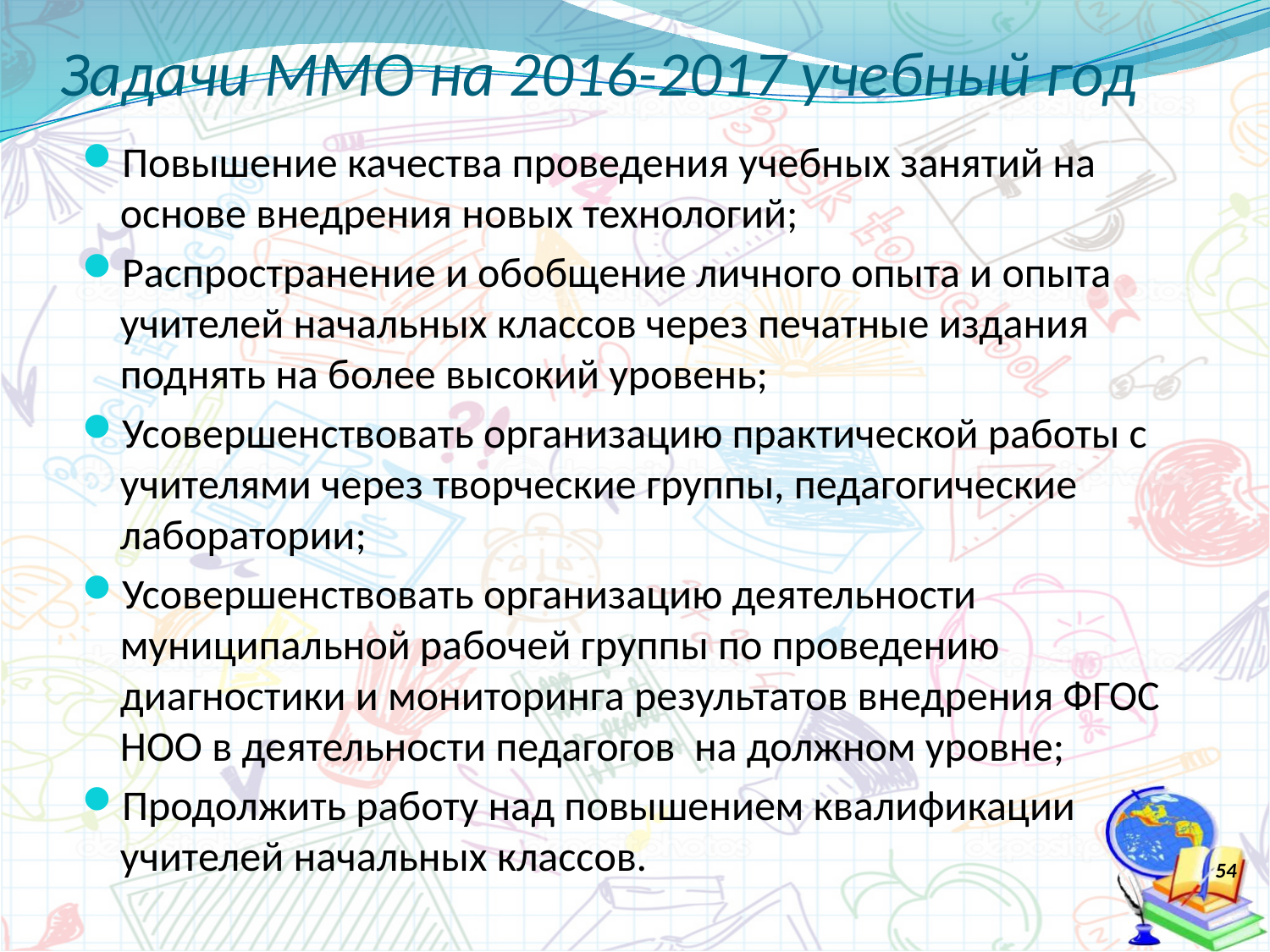

# Задачи ММО на 2016-2017 учебный год
Повышение качества проведения учебных занятий на основе внедрения новых технологий;
Распространение и обобщение личного опыта и опыта учителей начальных классов через печатные издания поднять на более высокий уровень;
Усовершенствовать организацию практической работы с учителями через творческие группы, педагогические лаборатории;
Усовершенствовать организацию деятельности муниципальной рабочей группы по проведению диагностики и мониторинга результатов внедрения ФГОС НОО в деятельности педагогов  на должном уровне;
Продолжить работу над повышением квалификации учителей начальных классов.

54